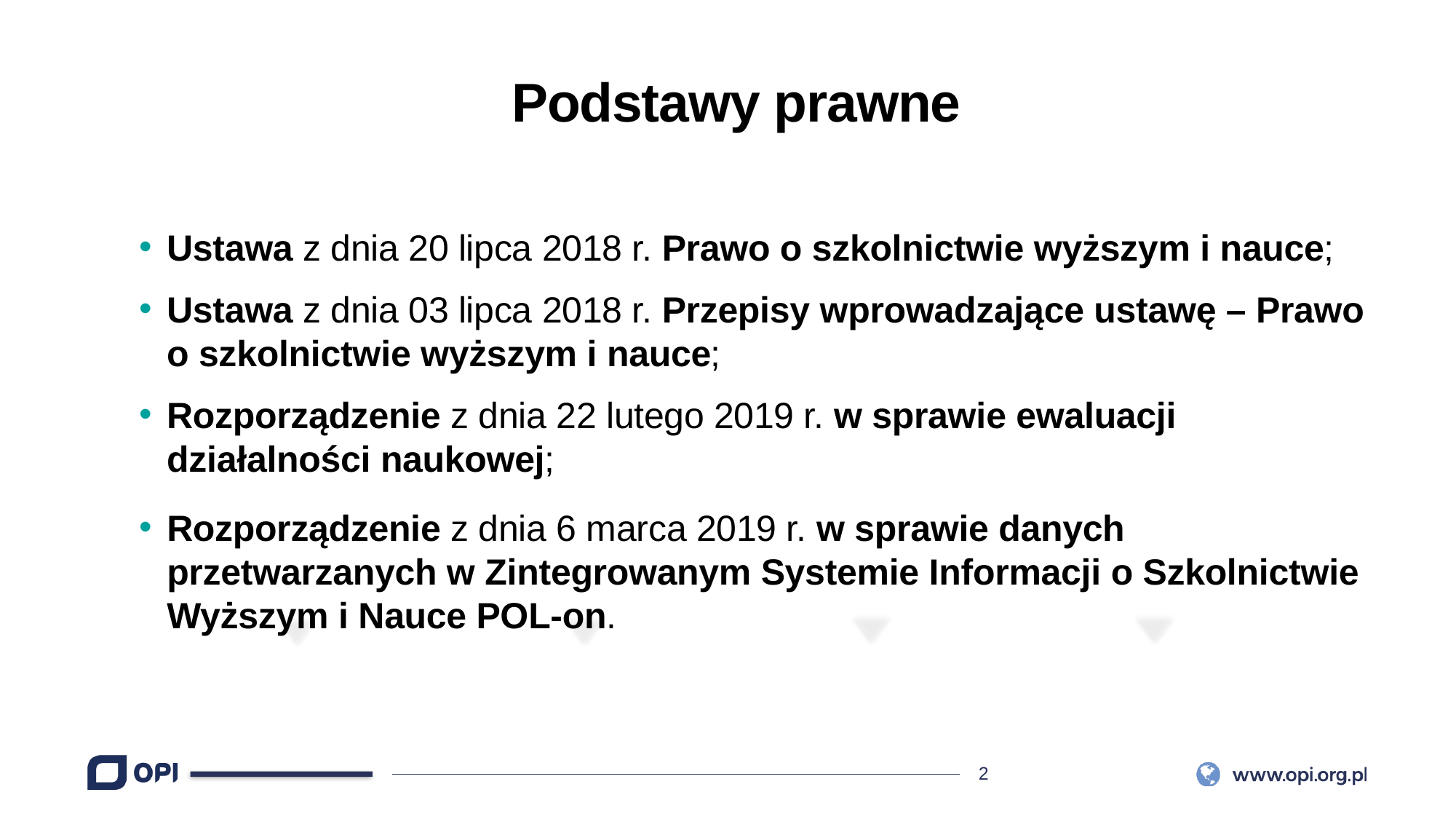

Podstawy prawne
Ustawa z dnia 20 lipca 2018 r. Prawo o szkolnictwie wyższym i nauce;
Ustawa z dnia 03 lipca 2018 r. Przepisy wprowadzające ustawę – Prawo
o szkolnictwie wyższym i nauce;
Rozporządzenie z dnia 22 lutego 2019 r. w sprawie ewaluacji działalności naukowej;
Rozporządzenie z dnia 6 marca 2019 r. w sprawie danych przetwarzanych w Zintegrowanym Systemie Informacji o Szkolnictwie Wyższym i Nauce POL-on.
01
02
03
04

INFOGRAPHIC
INFOGRAPHIC
INFOGRAPHIC
INFOGRAPHIC